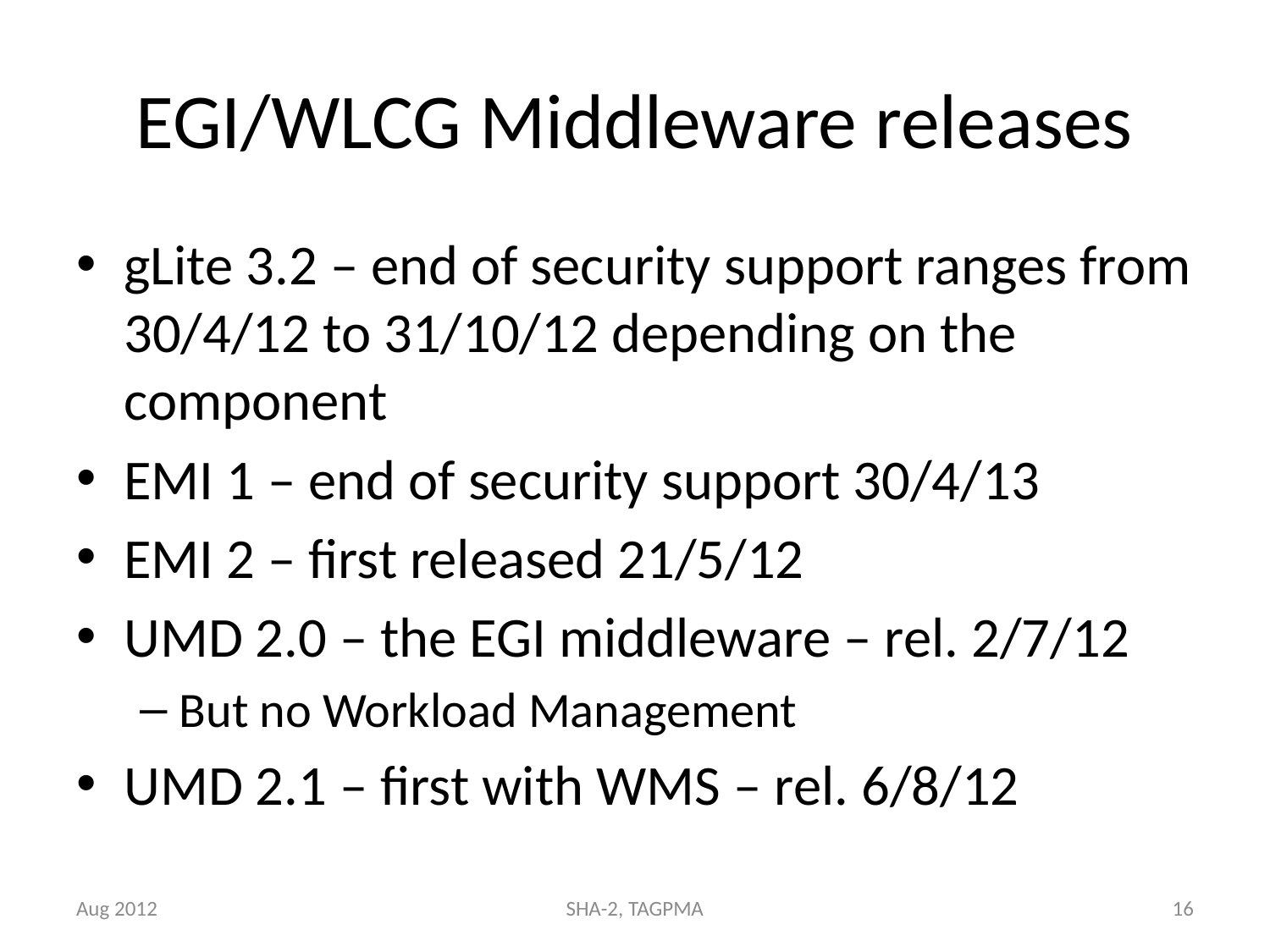

# EGI/WLCG Middleware releases
gLite 3.2 – end of security support ranges from 30/4/12 to 31/10/12 depending on the component
EMI 1 – end of security support 30/4/13
EMI 2 – first released 21/5/12
UMD 2.0 – the EGI middleware – rel. 2/7/12
But no Workload Management
UMD 2.1 – first with WMS – rel. 6/8/12
Aug 2012
SHA-2, TAGPMA
16